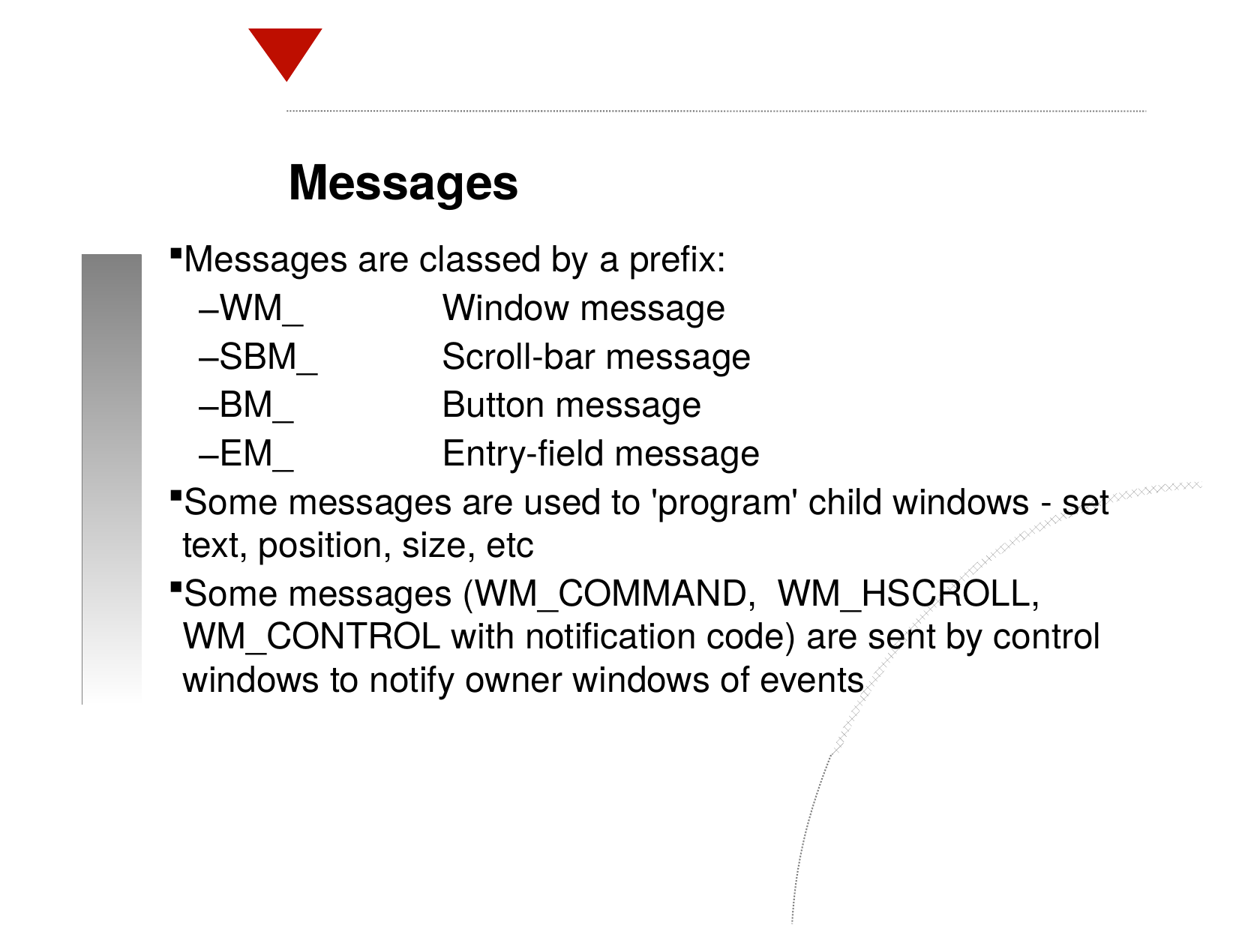

Messages
Messages are classed by a prefix:
WM_		Window message
SBM_		Scroll-bar message
BM_		Button message
EM_		Entry-field message
Some messages are used to 'program' child windows - set text, position, size, etc
Some messages (WM_COMMAND,  WM_HSCROLL, WM_CONTROL with notification code) are sent by control windows to notify owner windows of events